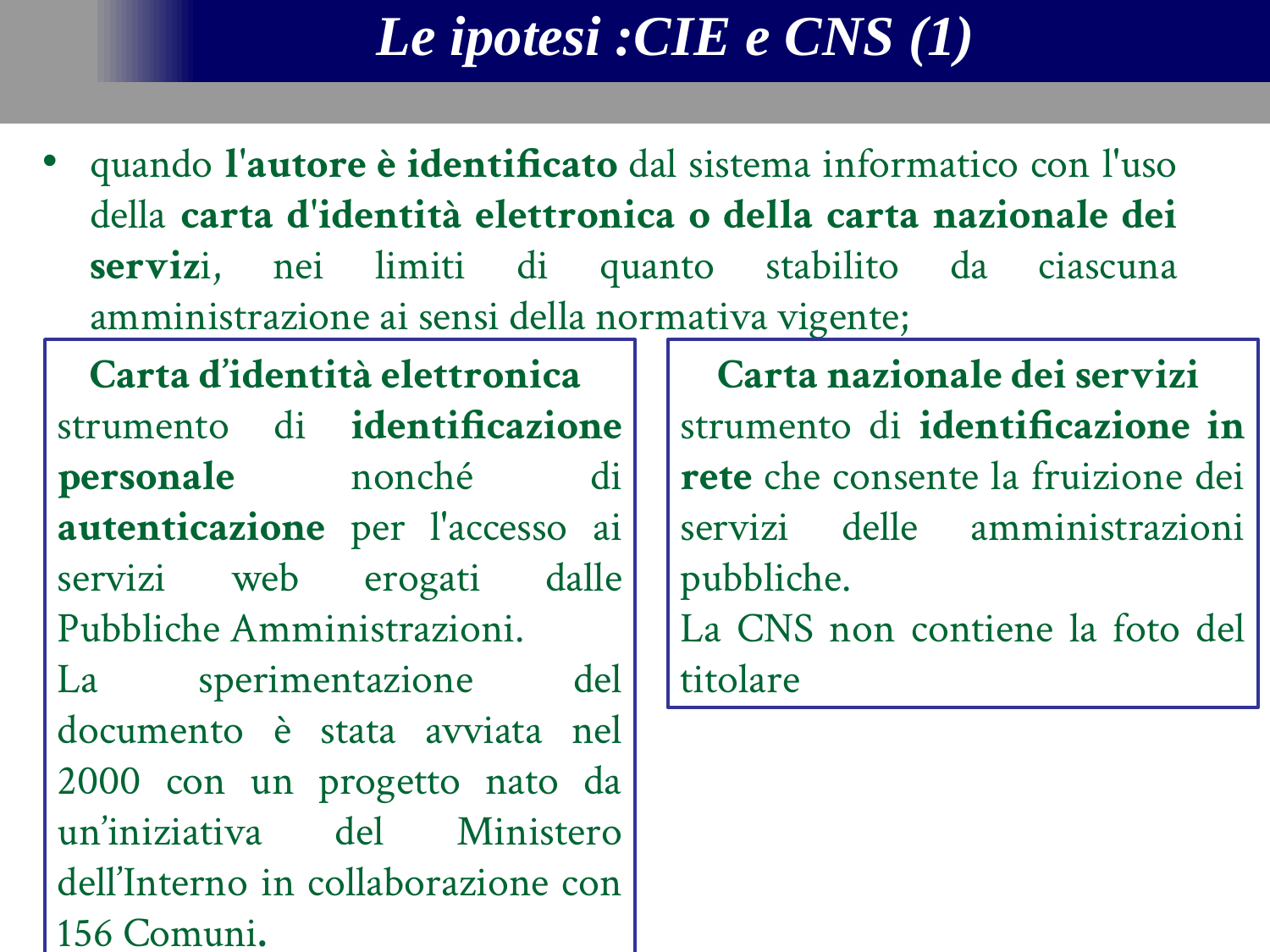

Le ipotesi :CIE e CNS (1)

quando l'autore è identificato dal sistema informatico con l'uso della carta d'identità elettronica o della carta nazionale dei servizi, nei limiti di quanto stabilito da ciascuna amministrazione ai sensi della normativa vigente;
Carta d’identità elettronica
strumento di identificazione personale nonché di autenticazione per l'accesso ai servizi web erogati dalle Pubbliche Amministrazioni.
La sperimentazione del documento è stata avviata nel 2000 con un progetto nato da un’iniziativa del Ministero dell’Interno in collaborazione con 156 Comuni.
Carta nazionale dei servizi
strumento di identificazione in rete che consente la fruizione dei servizi delle amministrazioni pubbliche.
La CNS non contiene la foto del titolare